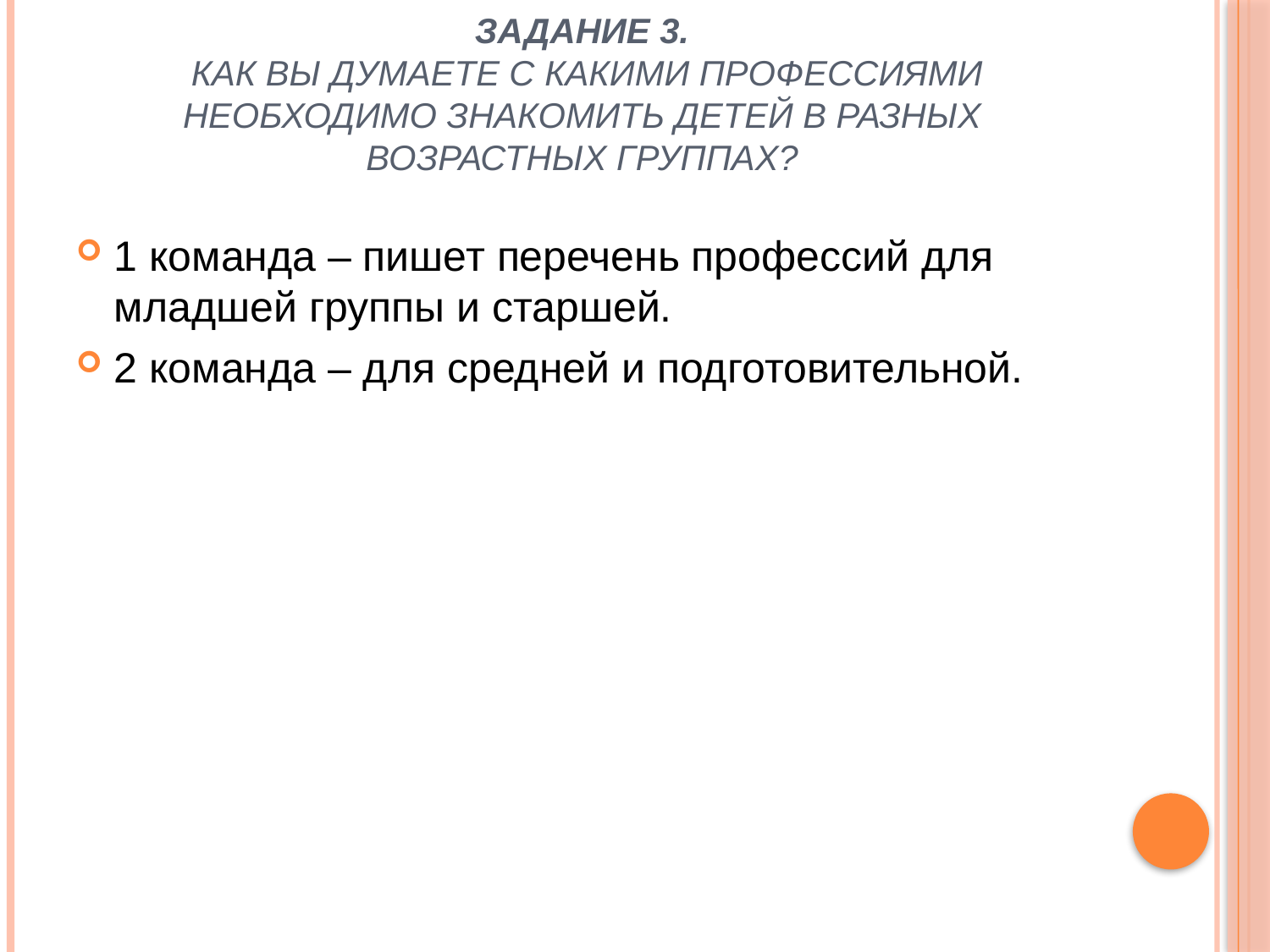

# Задание 3. Как Вы думаете с какими профессиями необходимо знакомить детей в разных возрастных группах?
1 команда – пишет перечень профессий для младшей группы и старшей.
2 команда – для средней и подготовительной.